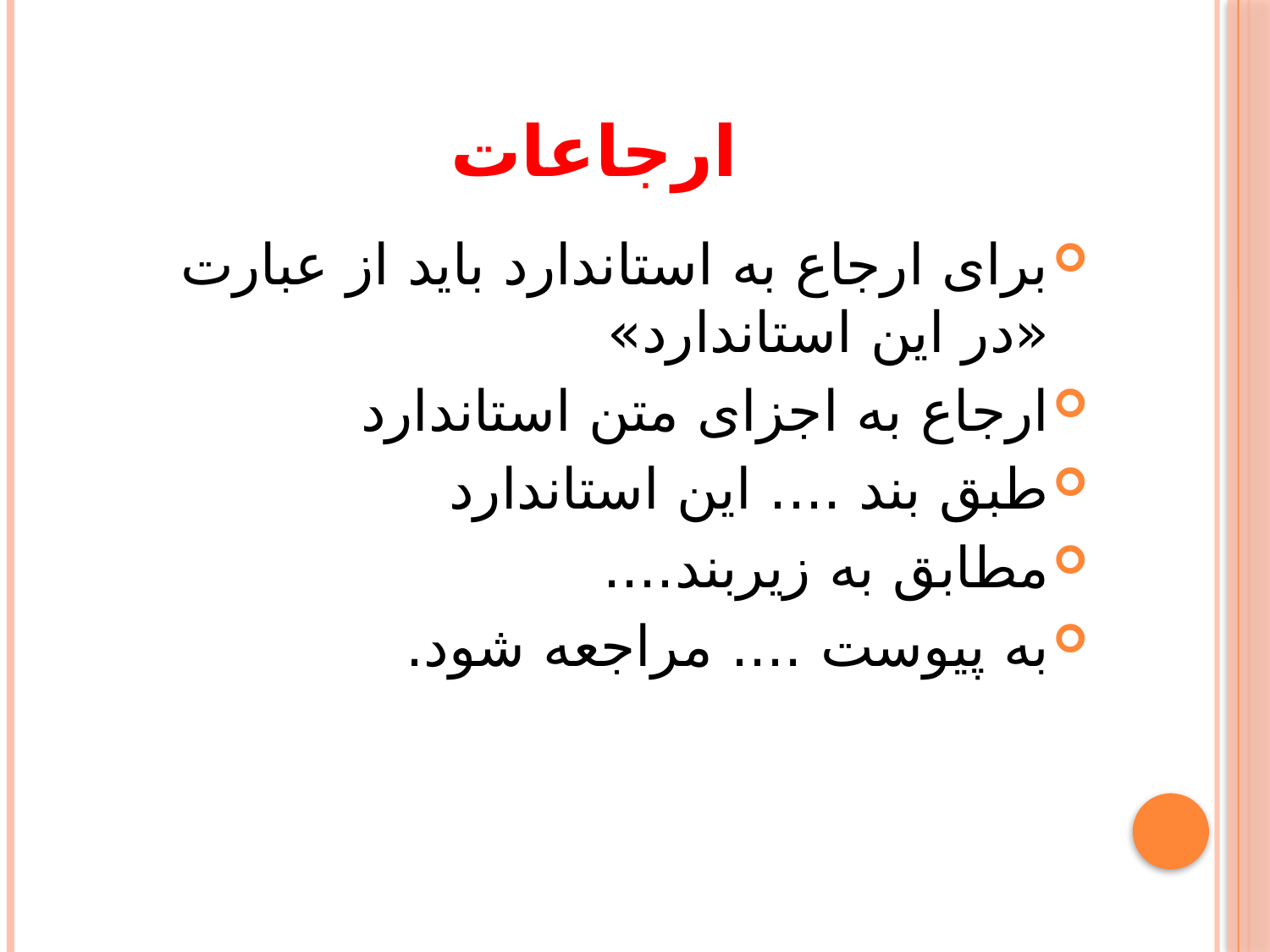

# ارجاعات
برای ارجاع به استاندارد باید از عبارت «در این استاندارد»
ارجاع به اجزای متن استاندارد
طبق بند .... این استاندارد
مطابق به زیربند....
به پیوست .... مراجعه شود.